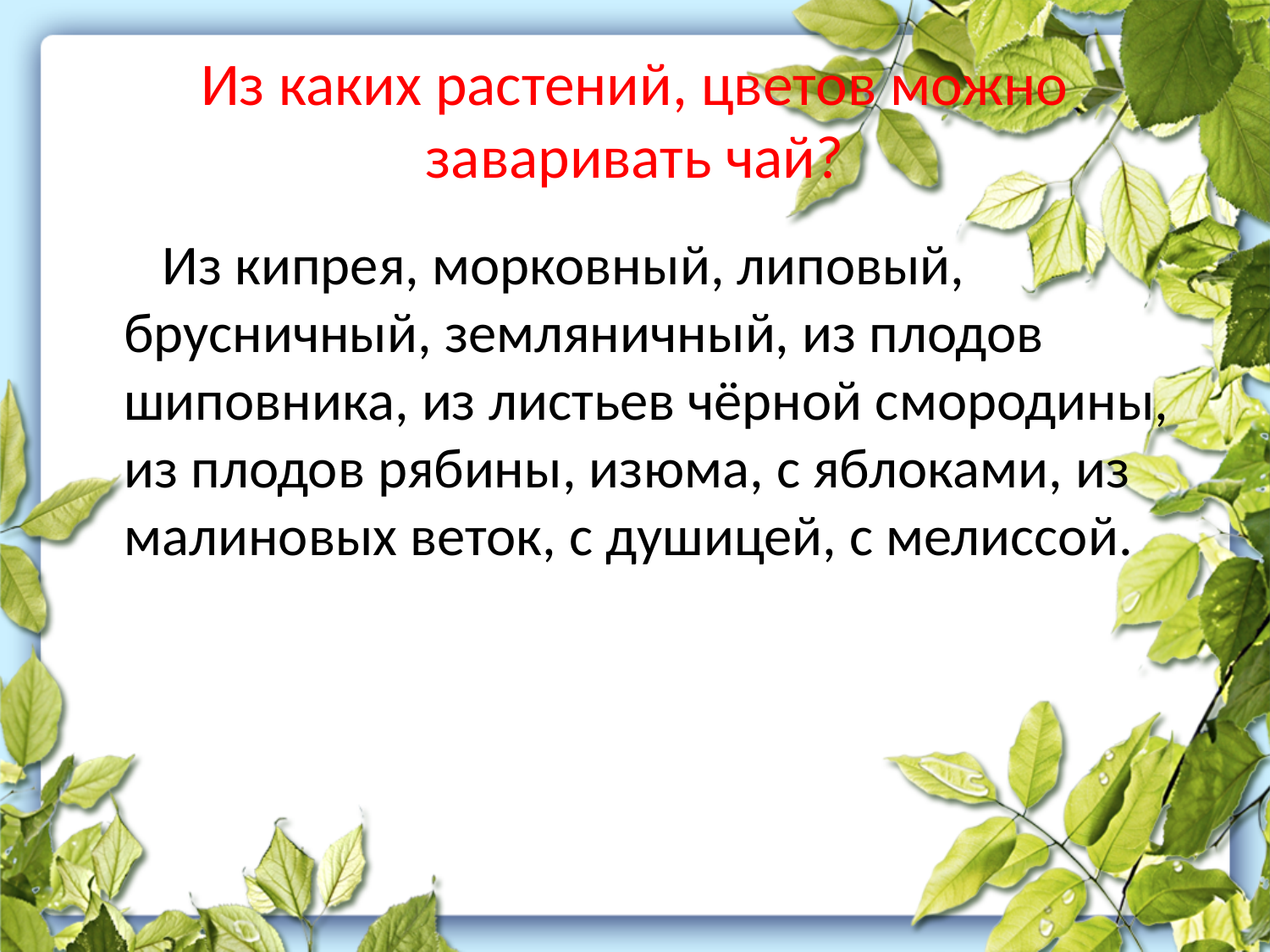

# Из каких растений, цветов можно заваривать чай?
	   Из кипрея, морковный, липовый, брусничный, земляничный, из плодов шиповника, из листьев чёрной смородины, из плодов рябины, изюма, с яблоками, из малиновых веток, с душицей, с мелиссой.